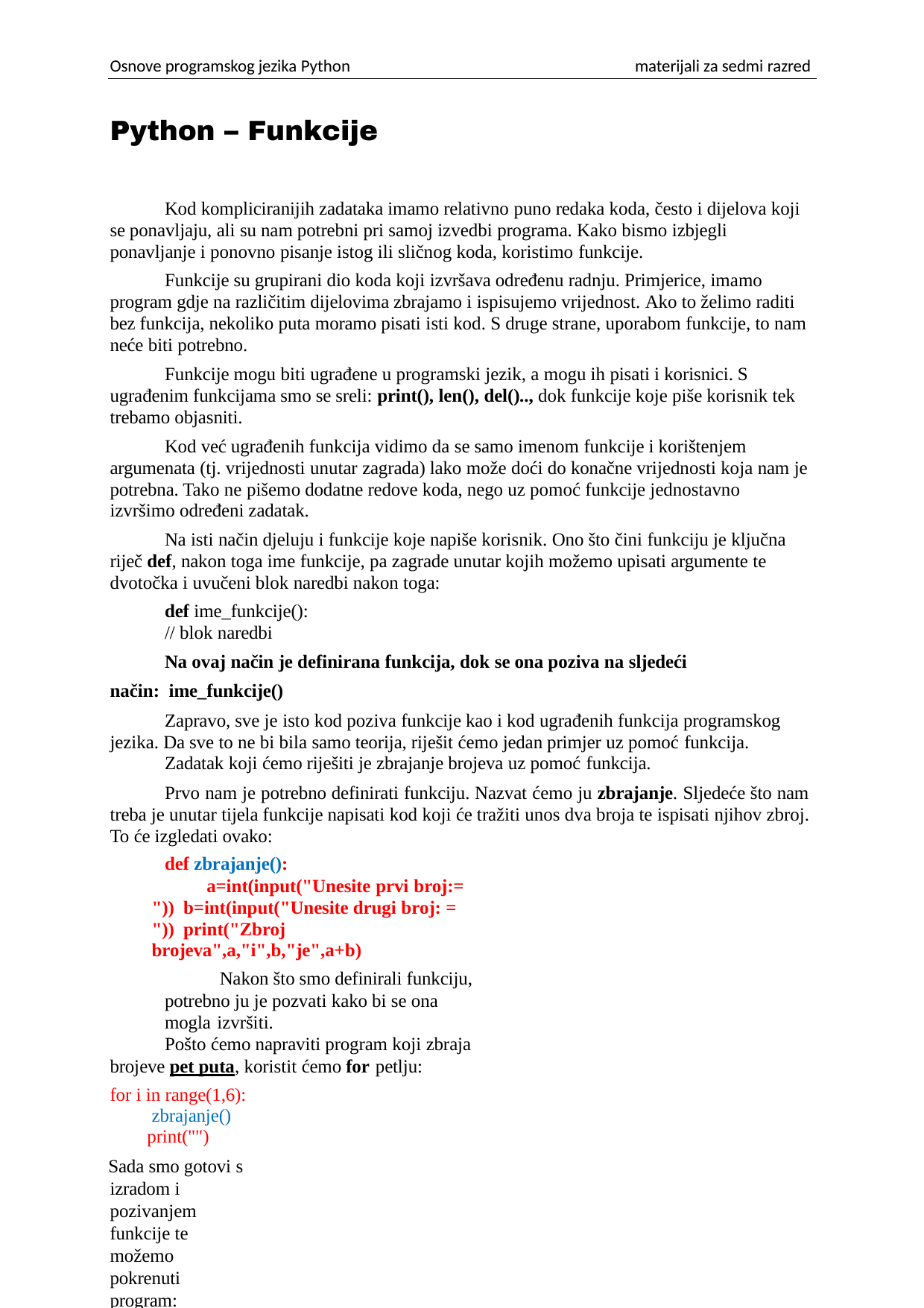

Osnove programskog jezika Python
materijali za sedmi razred

Python – Funkcije
Kod kompliciranijih zadataka imamo relativno puno redaka koda, često i dijelova koji  se ponavljaju, ali su nam potrebni pri samoj izvedbi programa. Kako bismo izbjegli  ponavljanje i ponovno pisanje istog ili sličnog koda, koristimo funkcije.
Funkcije su grupirani dio koda koji izvršava određenu radnju. Primjerice, imamo  program gdje na različitim dijelovima zbrajamo i ispisujemo vrijednost. Ako to želimo raditi  bez funkcija, nekoliko puta moramo pisati isti kod. S druge strane, uporabom funkcije, to nam  neće biti potrebno.
Funkcije mogu biti ugrađene u programski jezik, a mogu ih pisati i korisnici. S  ugrađenim funkcijama smo se sreli: print(), len(), del().., dok funkcije koje piše korisnik tek  trebamo objasniti.
Kod već ugrađenih funkcija vidimo da se samo imenom funkcije i korištenjem  argumenata (tj. vrijednosti unutar zagrada) lako može doći do konačne vrijednosti koja nam je  potrebna. Tako ne pišemo dodatne redove koda, nego uz pomoć funkcije jednostavno  izvršimo određeni zadatak.
Na isti način djeluju i funkcije koje napiše korisnik. Ono što čini funkciju je ključna  riječ def, nakon toga ime funkcije, pa zagrade unutar kojih možemo upisati argumente te  dvotočka i uvučeni blok naredbi nakon toga:
def ime_funkcije():
// blok naredbi
Na ovaj način je definirana funkcija, dok se ona poziva na sljedeći način:  ime_funkcije()
Zapravo, sve je isto kod poziva funkcije kao i kod ugrađenih funkcija programskog  jezika. Da sve to ne bi bila samo teorija, riješit ćemo jedan primjer uz pomoć funkcija.
Zadatak koji ćemo riješiti je zbrajanje brojeva uz pomoć funkcija.
Prvo nam je potrebno definirati funkciju. Nazvat ćemo ju zbrajanje. Sljedeće što nam  treba je unutar tijela funkcije napisati kod koji će tražiti unos dva broja te ispisati njihov zbroj.  To će izgledati ovako:
def zbrajanje():
a=int(input("Unesite prvi broj:=	"))  b=int(input("Unesite drugi broj: = "))  print("Zbroj brojeva",a,"i",b,"je",a+b)
Nakon što smo definirali funkciju, potrebno ju je pozvati kako bi se ona mogla izvršiti.
Pošto ćemo napraviti program koji zbraja brojeve pet puta, koristit ćemo for petlju:
for i in range(1,6):  zbrajanje()  print("")
Sada smo gotovi s izradom i pozivanjem funkcije te možemo pokrenuti program: